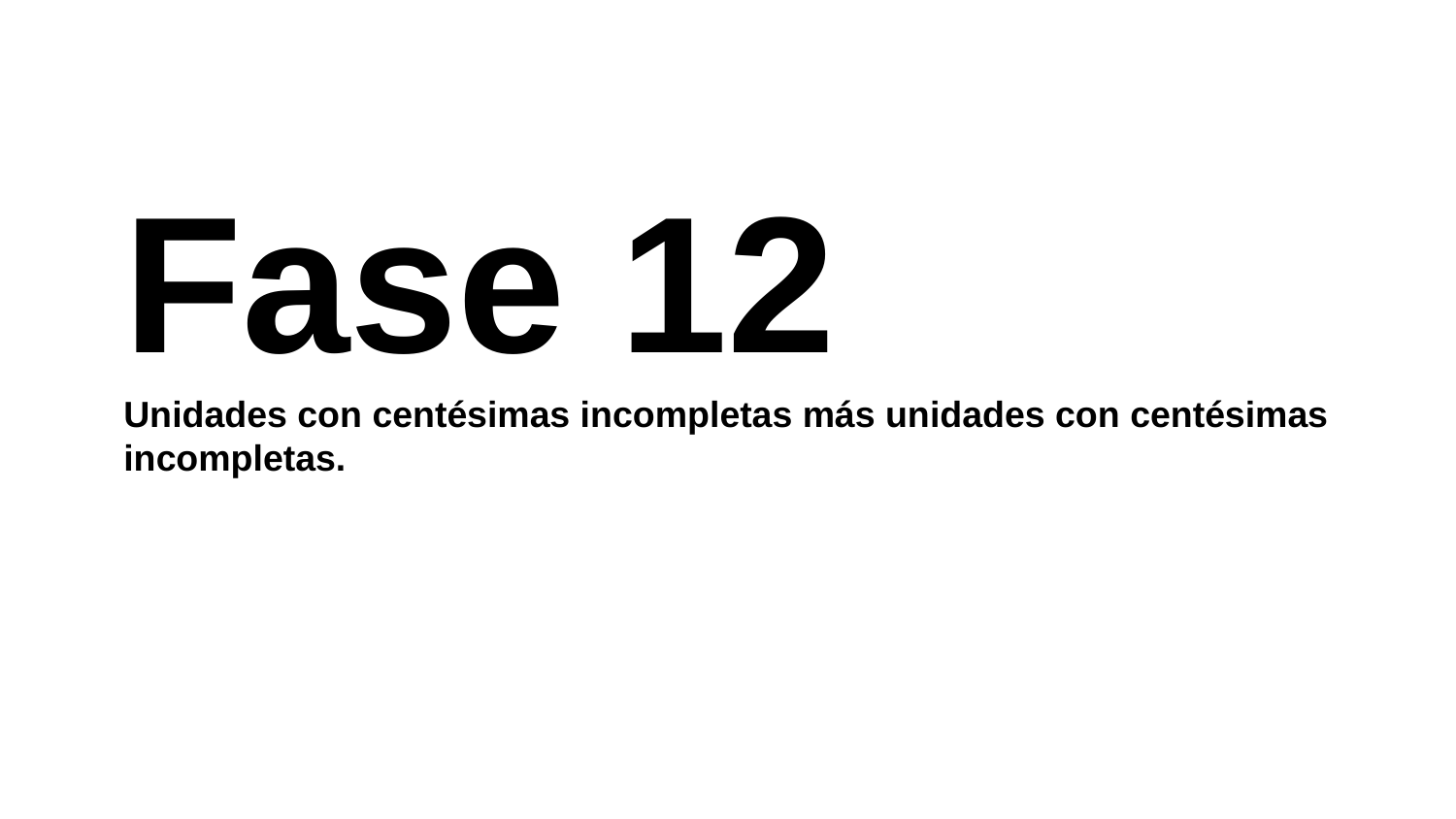

Fase 12
Unidades con centésimas incompletas más unidades con centésimas incompletas.